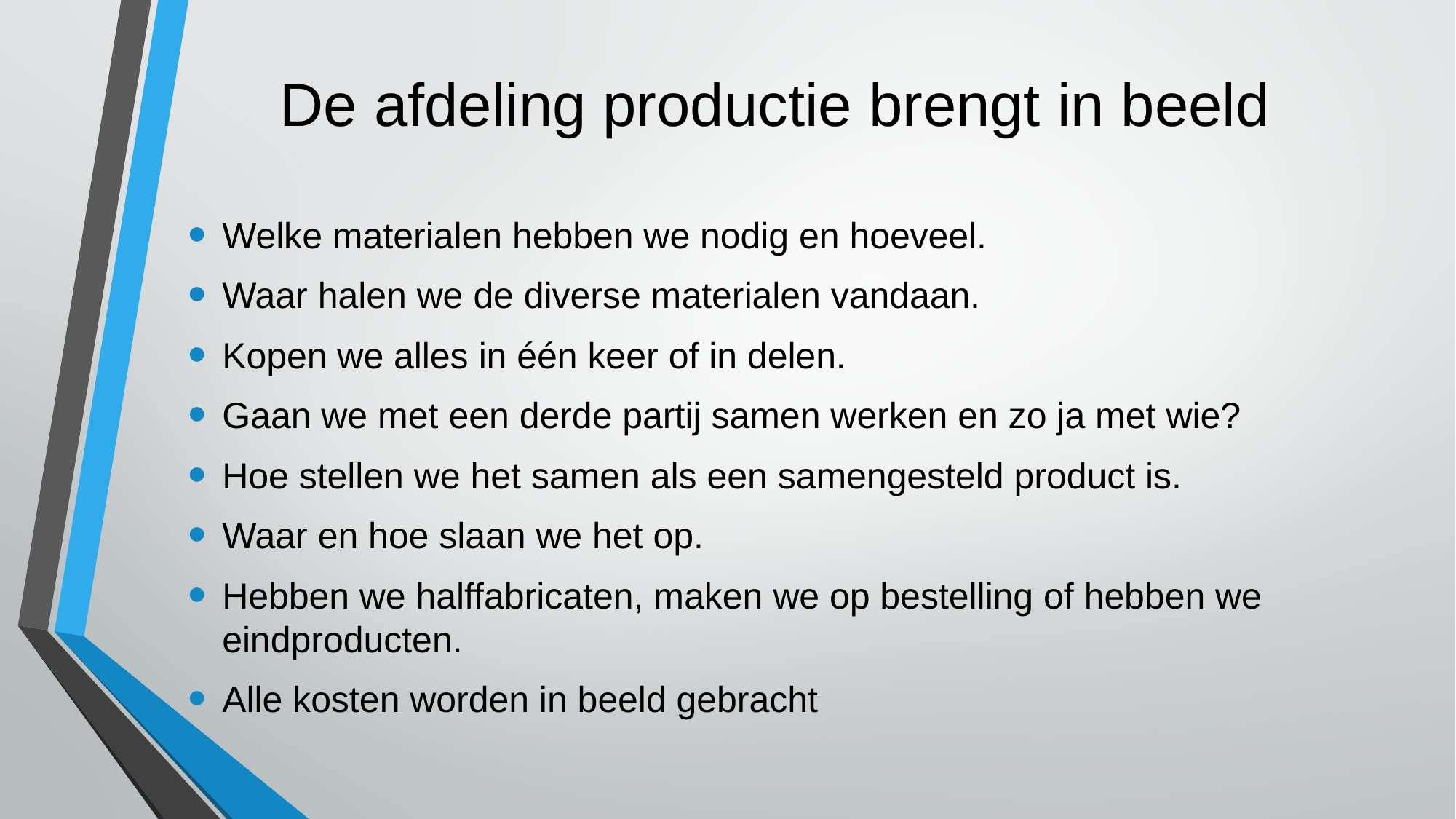

# De afdeling productie brengt in beeld
Welke materialen hebben we nodig en hoeveel.
Waar halen we de diverse materialen vandaan.
Kopen we alles in één keer of in delen.
Gaan we met een derde partij samen werken en zo ja met wie?
Hoe stellen we het samen als een samengesteld product is.
Waar en hoe slaan we het op.
Hebben we halffabricaten, maken we op bestelling of hebben we eindproducten.
Alle kosten worden in beeld gebracht